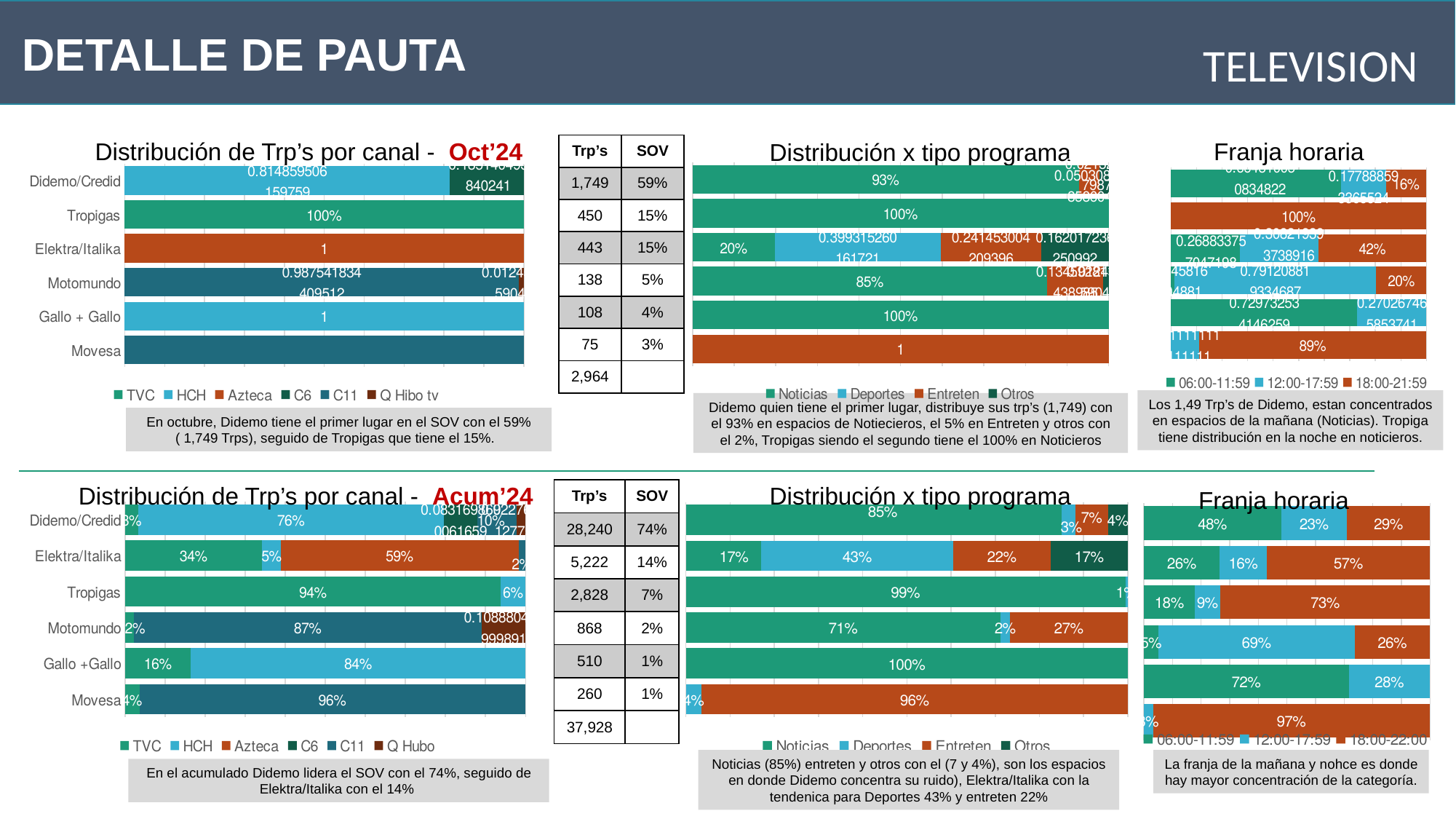

DETALLE DE PAUTA
TELEVISION
Franja horaria
Distribución de Trp’s por canal -  Oct’24
Distribución x tipo programa
| Trp’s | SOV |
| --- | --- |
| 1,749 | 59% |
| 450 | 15% |
| 443 | 15% |
| 138 | 5% |
| 108 | 4% |
| 75 | 3% |
| 2,964 |  |

### Chart

| Category | Noticias | Deportes | Entreten | Otros |
|---|---|---|---|---|
| Didemo/Credid | 0.9283698223426192 | None | 0.05030819985860482 | 0.02132197779877601 |
| Tropigas | 1.0 | None | None | None |
| Elektra/Italika | 0.19721449937789196 | 0.3993152601617206 | 0.24145300420939592 | 0.16201723625099174 |
| Motomundo | 0.8529490229705264 | None | 0.13459281143898544 | 0.01245816559048806 |
| Gallo + Gallo | 1.0 | None | None | None |
| Movesa | None | None | 1.0 | None |

### Chart

| Category | 06:00-11:59 | 12:00-17:59 | 18:00-21:59 |
|---|---|---|---|
| Didemo/Credid | 0.6643100508348222 | 0.17788859336552432 | 0.1578013557996535 |
| Tropigas | None | None | 1.0 |
| Elektra/Italika | 0.2688337570471983 | 0.3082193937389163 | 0.42294684921388537 |
| Motomundo | 0.012458165590488056 | 0.7912088193346866 | 0.19633301507482528 |
| Gallo + Gallo | 0.7297325341462586 | 0.27026746585374145 | None |
| Movesa | None | 0.11111111111111112 | 0.888888888888889 |

### Chart

| Category | TVC | HCH | Azteca | C6 | C11 | Q Hibo tv |
|---|---|---|---|---|---|---|
| Didemo/Credid | None | 0.814859506159759 | None | 0.185140493840241 | None | None |
| Tropigas | 1.0 | None | None | None | None | None |
| Elektra/Italika | None | None | 1.0 | None | None | None |
| Motomundo | None | None | None | None | 0.987541834409512 | 0.012458165590488061 |
| Gallo + Gallo | None | 1.0 | None | None | None | None |
| Movesa | None | None | None | None | 1.0 | None |
Los 1,49 Trp’s de Didemo, estan concentrados en espacios de la mañana (Noticias). Tropiga tiene distribución en la noche en noticieros.
Didemo quien tiene el primer lugar, distribuye sus trp’s (1,749) con el 93% en espacios de Notiecieros, el 5% en Entreten y otros con el 2%, Tropigas siendo el segundo tiene el 100% en Noticieros
En octubre, Didemo tiene el primer lugar en el SOV con el 59% ( 1,749 Trps), seguido de Tropigas que tiene el 15%.
Distribución de Trp’s por canal -  Acum’24
Distribución x tipo programa
| Trp’s | SOV |
| --- | --- |
| 28,240 | 74% |
| 5,222 | 14% |
| 2,828 | 7% |
| 868 | 2% |
| 510 | 1% |
| 260 | 1% |
| 37,928 |  |
Franja horaria

### Chart

| Category | TVC | HCH | Azteca | C6 | C11 | Q Hubo |
|---|---|---|---|---|---|---|
| Didemo/Credid | 0.03289709674061428 | 0.7629818208504215 | None | 0.08316986900616592 | 0.09800180209396346 | 0.022761904127754584 |
| Elektra/Italika | 0.3411425676094901 | 0.047030604801042625 | 0.5903350901761412 | None | 0.017696339946045563 | None |
| Tropigas | 0.9385875551864356 | 0.06141244481356454 | None | None | None | None |
| Motomundo | 0.02132746697082753 | None | None | None | 0.8697921160292817 | 0.1088804169998908 |
| Gallo +Gallo | 0.16409575528332304 | 0.835904244716677 | None | None | None | None |
| Movesa | 0.03555375043197263 | None | None | None | 0.9644462495680275 | None |

### Chart

| Category | Noticias | Deportes | Entreten | Otros |
|---|---|---|---|---|
| Didemo | 0.8498222777517892 | 0.0313399383720088 | 0.07429281023984335 | 0.04454497363635876 |
| Elektra/Italika | 0.1705467067716188 | 0.43465122450497123 | 0.2198440868379707 | 0.1749579818854394 |
| Tropigas | 0.994664879331592 | 0.005335120668408013 | None | None |
| Motomundo | 0.7106876883265467 | 0.021327466970827536 | 0.2660027065983495 | None |
| Gallo + Gallo | 1.0 | None | None | None |
| Movesa | None | 0.03555375043197263 | 0.9644462495680275 | None |

### Chart

| Category | 06:00-11:59 | 12:00-17:59 | 18:00-22:00 |
|---|---|---|---|
| Dimemo | 0.4803813955281759 | 0.2296121335243824 | 0.29 |
| Elektra/Italika | 0.26484330204928047 | 0.16417935184845414 | 0.5693764708523686 |
| Tropigas | 0.1785168679965213 | 0.08852395154153475 | 0.7329591804619439 |
| Motomundo | 0.05140712994090875 | 0.6856582022657064 | 0.26293466779338487 |
| Gallo +Gallo | 0.715724047568994 | 0.28427595243100606 | None |
| Mosesa | None | 0.03186323479819282 | 0.9681367652018071 |
Noticias (85%) entreten y otros con el (7 y 4%), son los espacios en donde Didemo concentra su ruido), Elektra/Italika con la tendenica para Deportes 43% y entreten 22%
La franja de la mañana y nohce es donde hay mayor concentración de la categoría.
En el acumulado Didemo lidera el SOV con el 74%, seguido de Elektra/Italika con el 14%